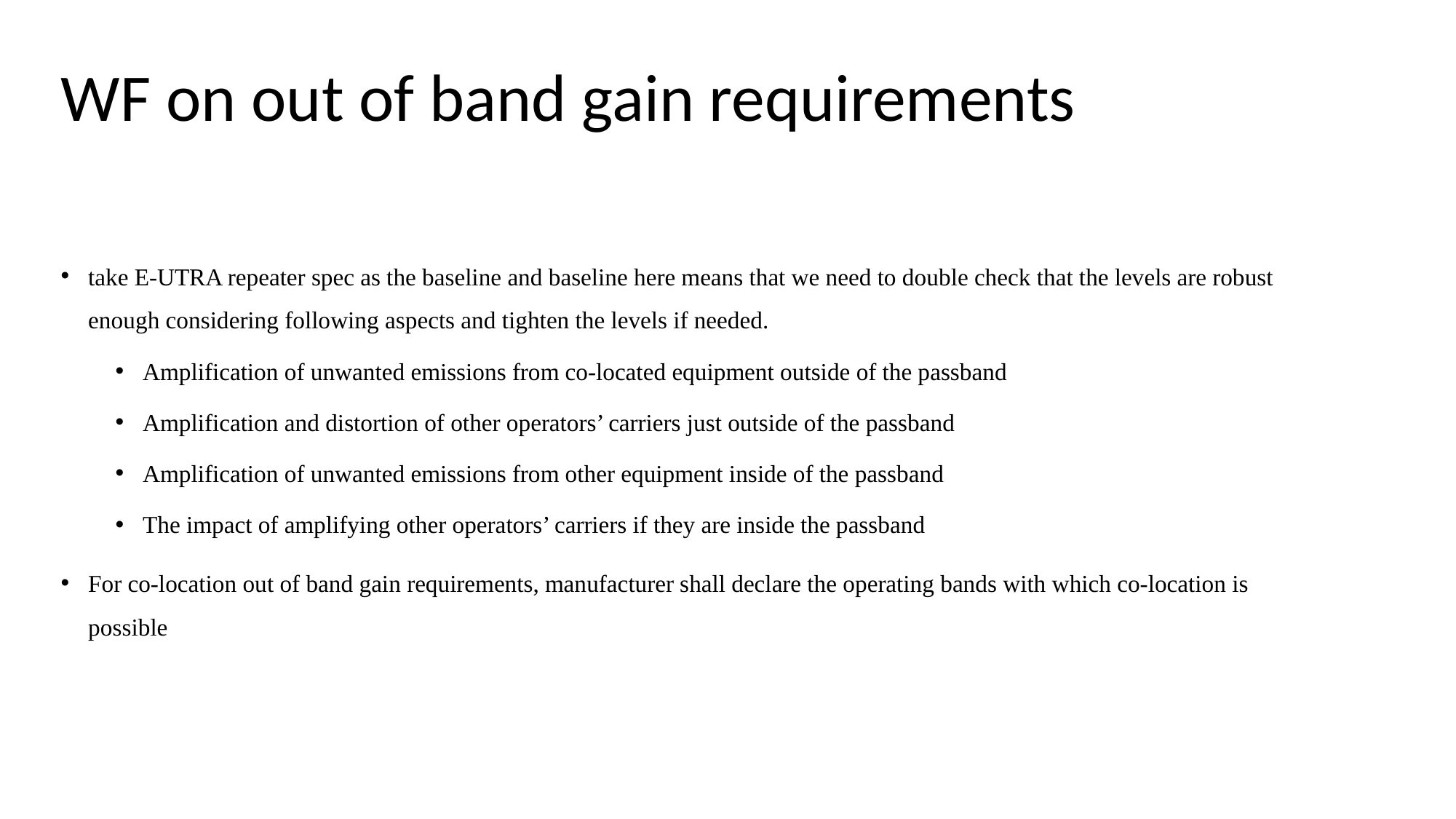

# WF on out of band gain requirements
take E-UTRA repeater spec as the baseline and baseline here means that we need to double check that the levels are robust enough considering following aspects and tighten the levels if needed.
Amplification of unwanted emissions from co-located equipment outside of the passband
Amplification and distortion of other operators’ carriers just outside of the passband
Amplification of unwanted emissions from other equipment inside of the passband
The impact of amplifying other operators’ carriers if they are inside the passband
For co-location out of band gain requirements, manufacturer shall declare the operating bands with which co-location is possible